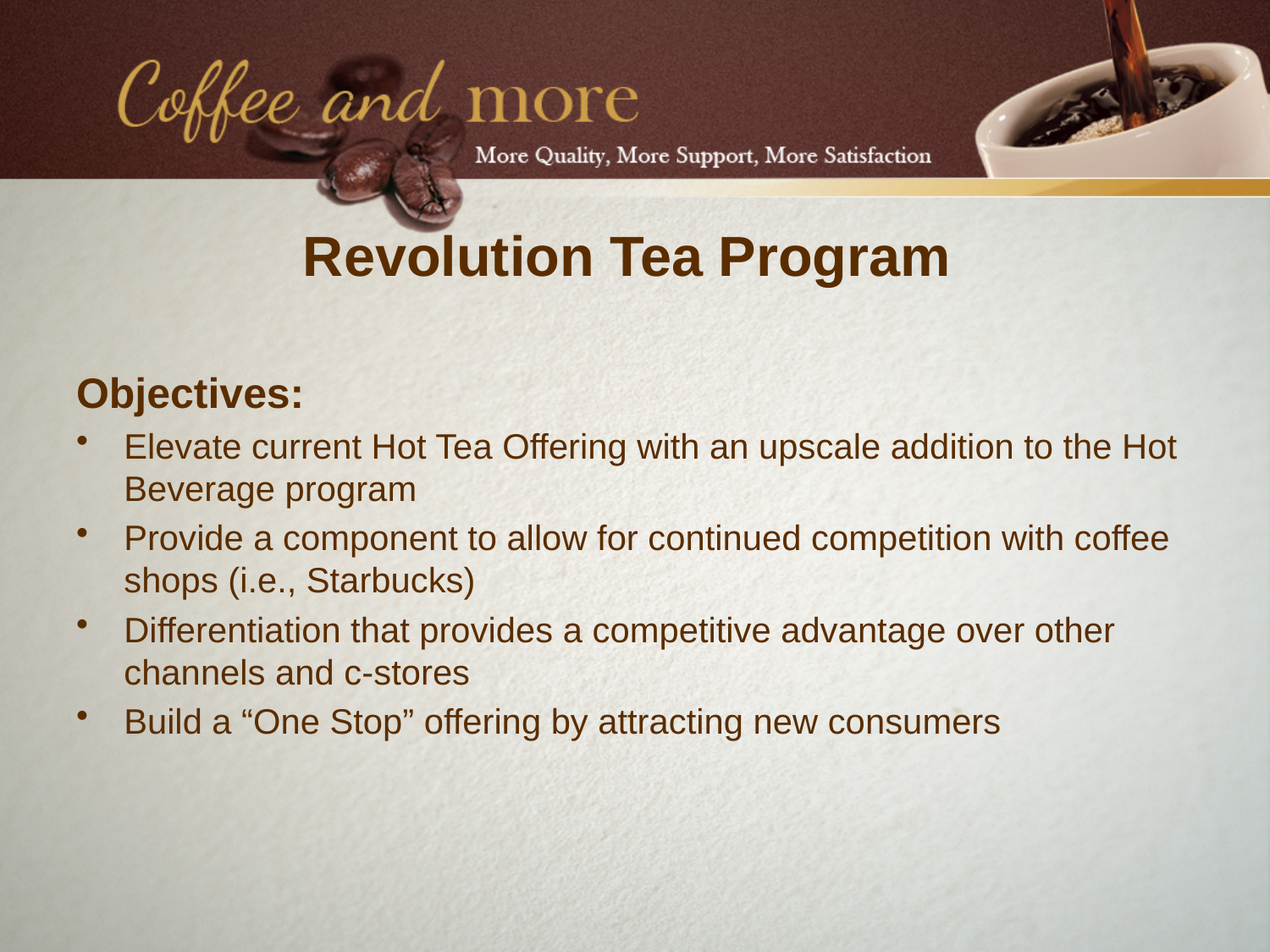

# Revolution Tea Program
Objectives:
Elevate current Hot Tea Offering with an upscale addition to the Hot Beverage program
Provide a component to allow for continued competition with coffee shops (i.e., Starbucks)
Differentiation that provides a competitive advantage over other channels and c-stores
Build a “One Stop” offering by attracting new consumers